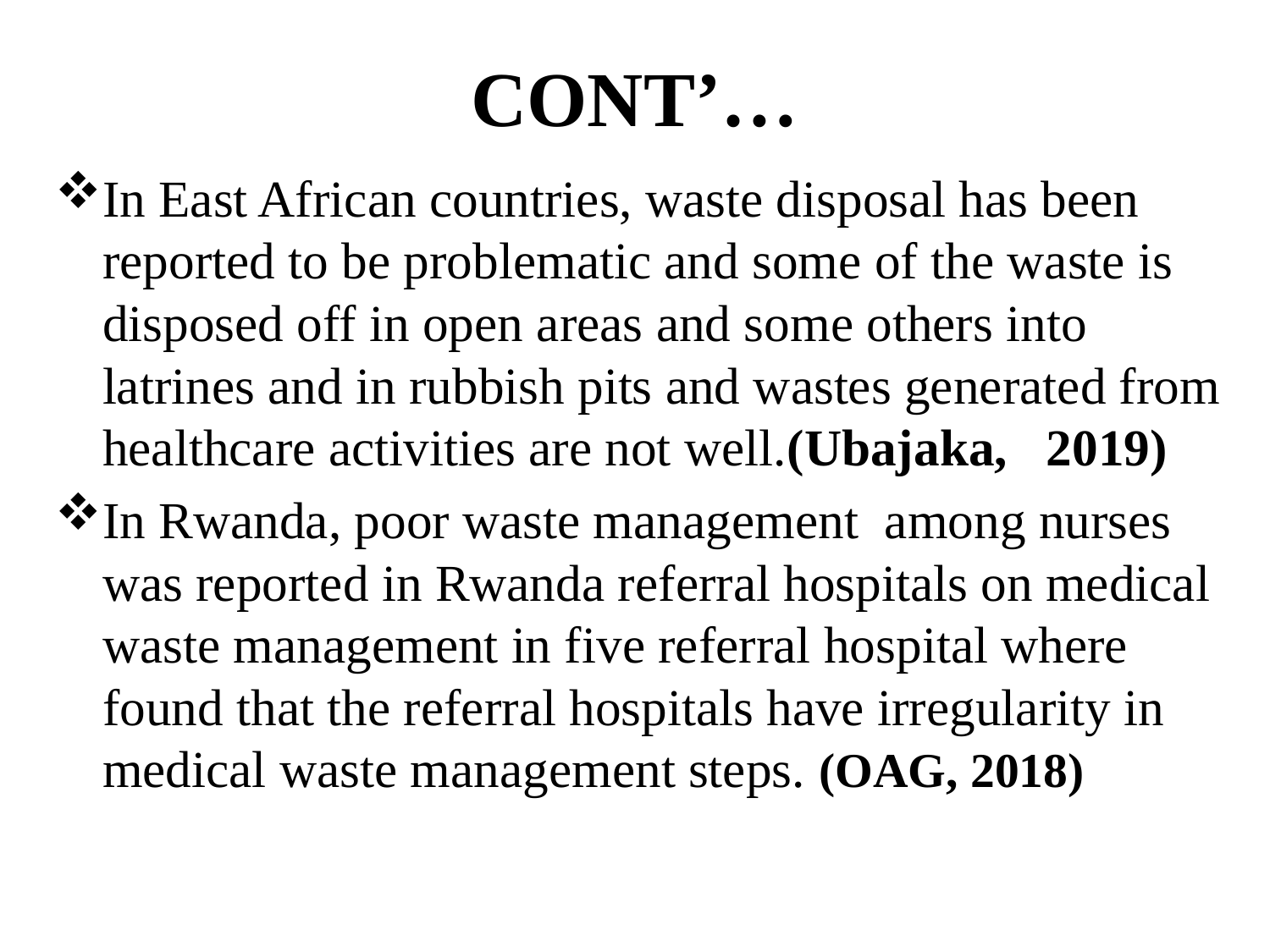

# CONT’…
In East African countries, waste disposal has been reported to be problematic and some of the waste is disposed off in open areas and some others into latrines and in rubbish pits and wastes generated from healthcare activities are not well.(Ubajaka,   2019)
In Rwanda, poor waste management  among nurses was reported in Rwanda referral hospitals on medical waste management in five referral hospital where found that the referral hospitals have irregularity in medical waste management steps. (OAG, 2018)